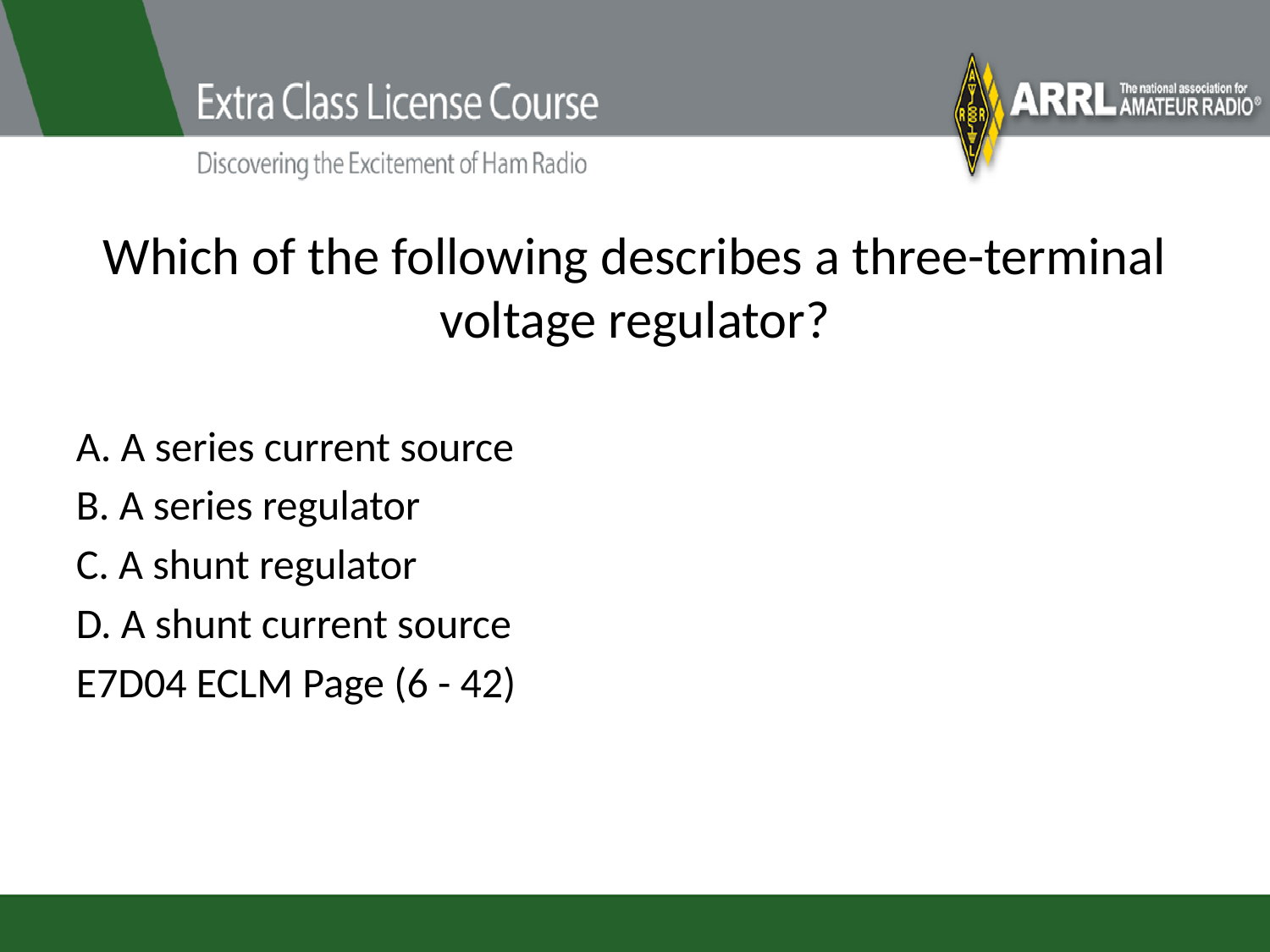

# Which of the following describes a three-terminal voltage regulator?
A. A series current source
B. A series regulator
C. A shunt regulator
D. A shunt current source
E7D04 ECLM Page (6 - 42)